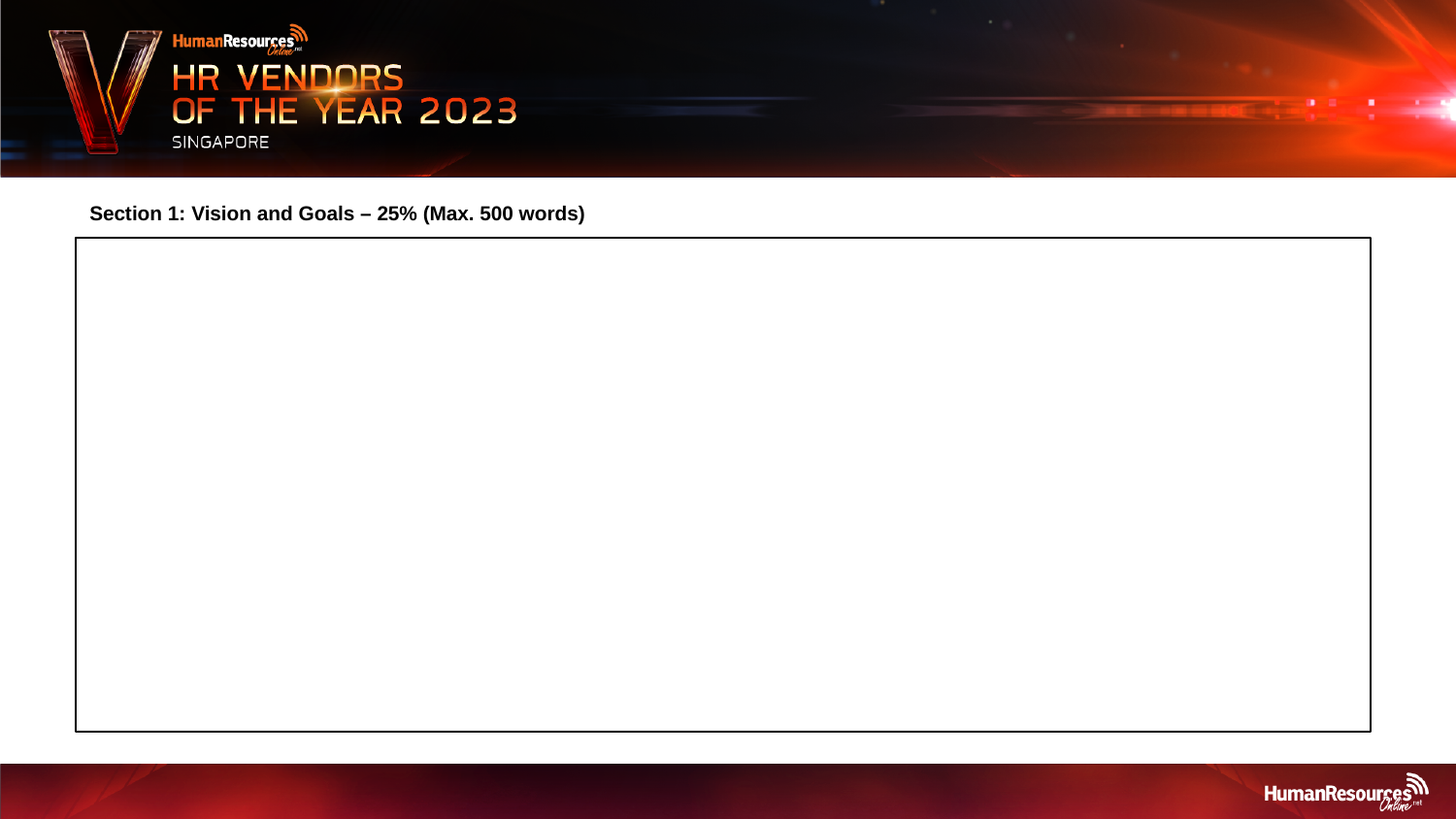

Section 1: Vision and Goals – 25% (Max. 500 words)